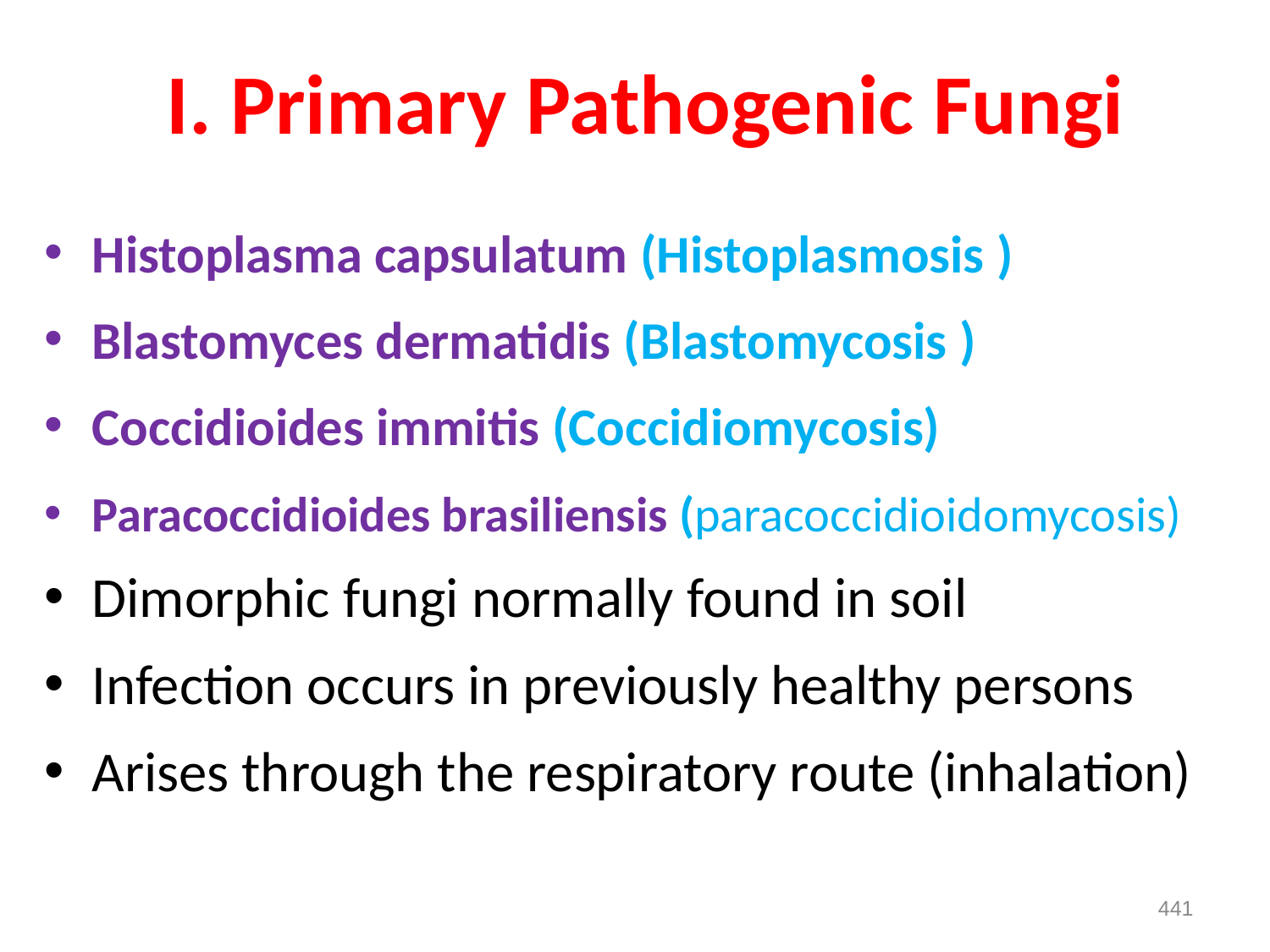

# I. Primary Pathogenic Fungi
Histoplasma capsulatum (Histoplasmosis )
Blastomyces dermatidis (Blastomycosis )
Coccidioides immitis (Coccidiomycosis)
Paracoccidioides brasiliensis (paracoccidioidomycosis)
Dimorphic fungi normally found in soil
Infection occurs in previously healthy persons
Arises through the respiratory route (inhalation)

441